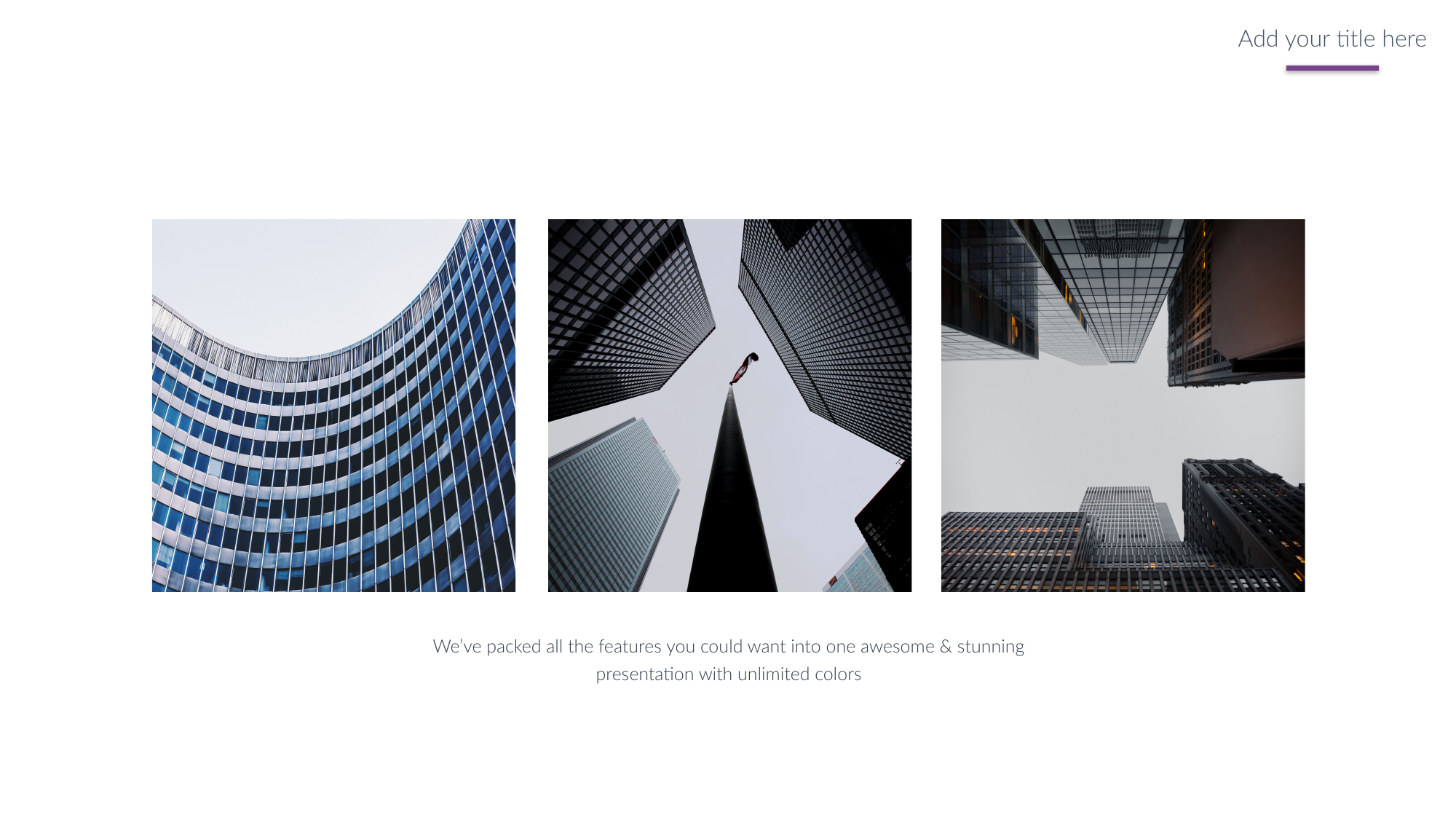

Add your title here

We’ve packed all the features you could want into one awesome & stunning presentation with unlimited colors